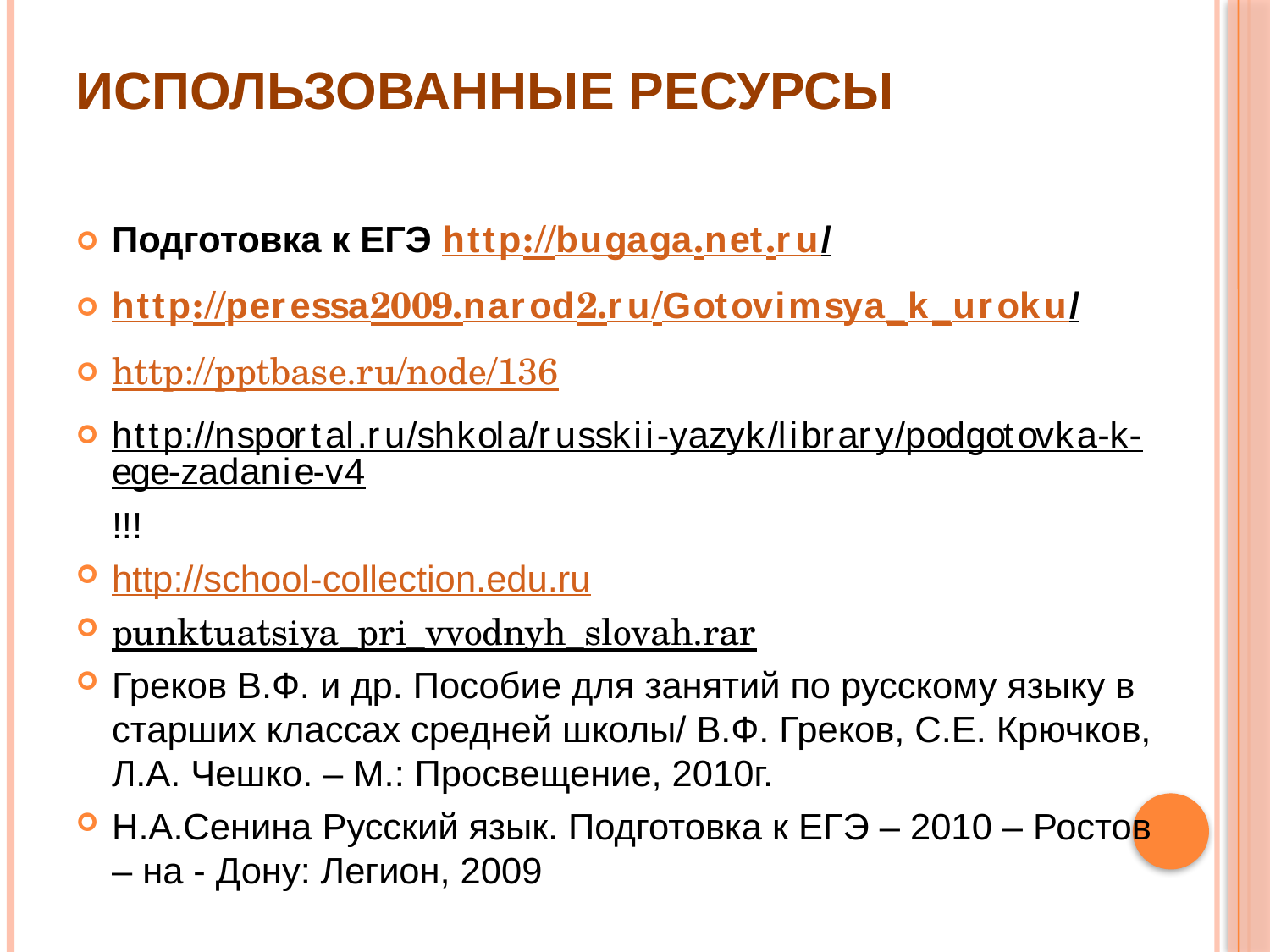

# Использованные ресурсы

Подготовка к ЕГЭ http://bugaga.net.ru/
http://peressa2009.narod2.ru/Gotovimsya_k_uroku/
http://pptbase.ru/node/136
http://nsportal.ru/shkola/russkii-yazyk/library/podgotovka-k-ege-zadanie-v4!!!
http://school-collection.edu.ru
punktuatsiya_pri_vvodnyh_slovah.rar
Греков В.Ф. и др. Пособие для занятий по русскому языку в старших классах средней школы/ В.Ф. Греков, С.Е. Крючков, Л.А. Чешко. – М.: Просвещение, 2010г.
Н.А.Сенина Русский язык. Подготовка к ЕГЭ – 2010 – Ростов – на - Дону: Легион, 2009